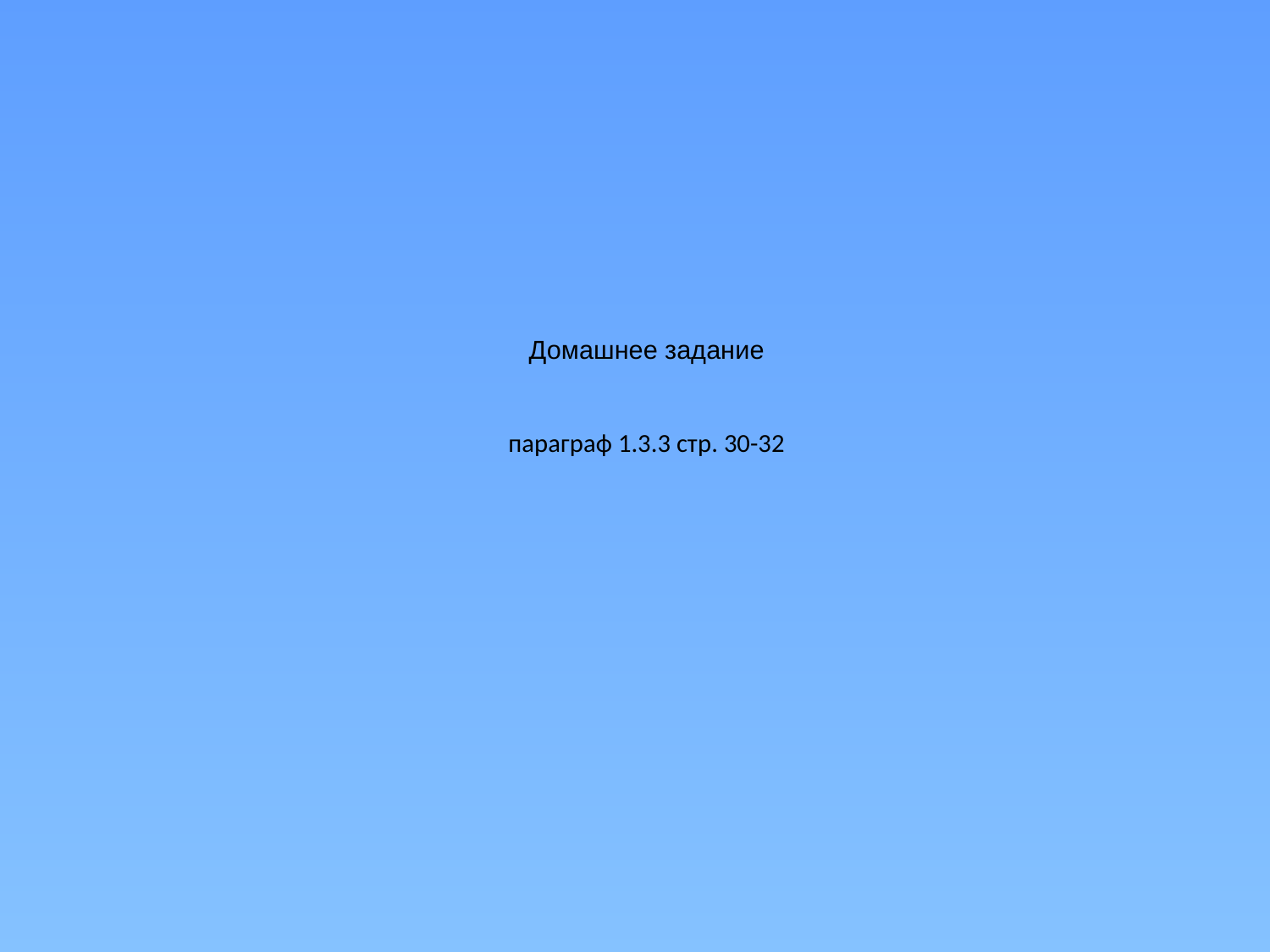

# Домашнее задание параграф 1.3.3 стр. 30-32